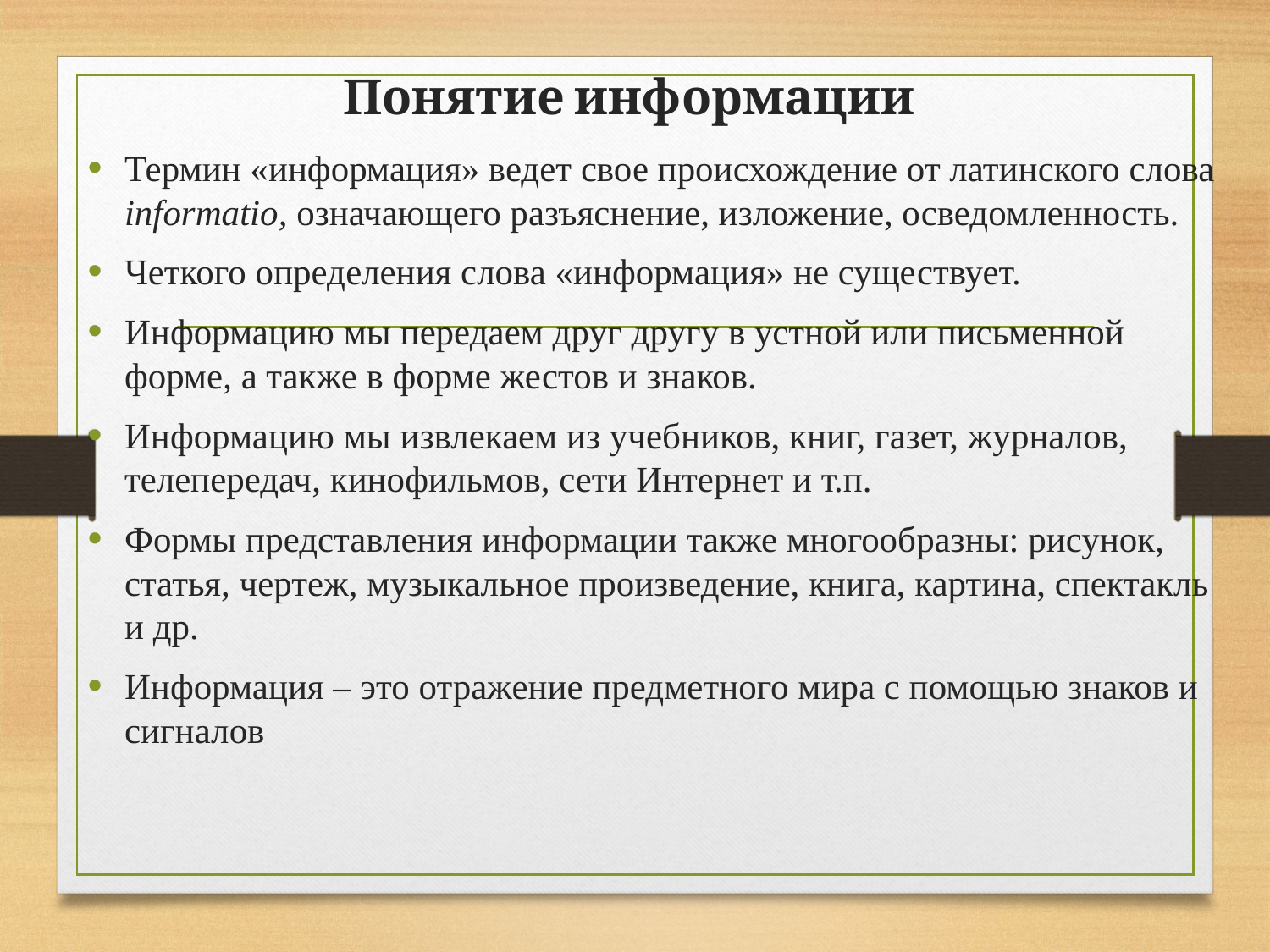

# Понятие информации
Термин «информация» ведет свое происхождение от латинского слова informatio, означающего разъяснение, изложение, осведомленность.
Четкого определения слова «информация» не существует.
Информацию мы передаем друг другу в устной или письменной форме, а также в форме жестов и знаков.
Информацию мы извлекаем из учебников, книг, газет, журналов, телепередач, кинофильмов, сети Интернет и т.п.
Формы представления информации также многообразны: рисунок, статья, чертеж, музыкальное произведение, книга, картина, спектакль и др.
Информация – это отражение предметного мира с помощью знаков и сигналов